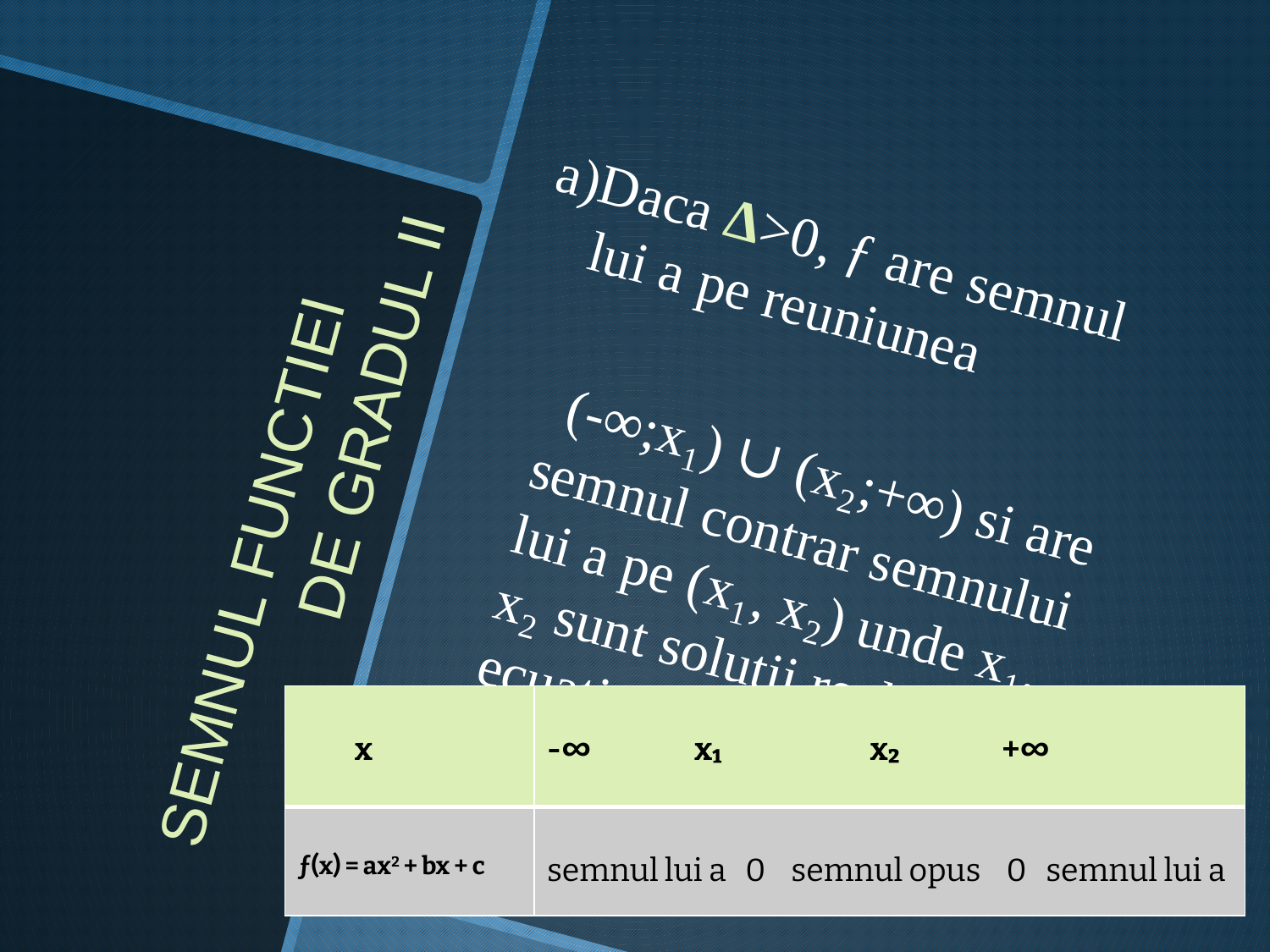

a)Daca Δ>0, ƒ are semnul lui a pe reuniunea
     (-∞;x₁) ∪ (x₂;+∞) si are semnul contrar semnului lui a pe (x₁, x₂) unde x₁, x₂ sunt solutii reale ale ecuatiei ƒ(x) =0.

# SEMNUL FUNCTIEI                     DE GRADUL II
| x | -∞ x₁ x₂ +∞ |
| --- | --- |
| ƒ(x) = ax2 + bx + c | semnul lui a 0 semnul opus 0 semnul lui a |